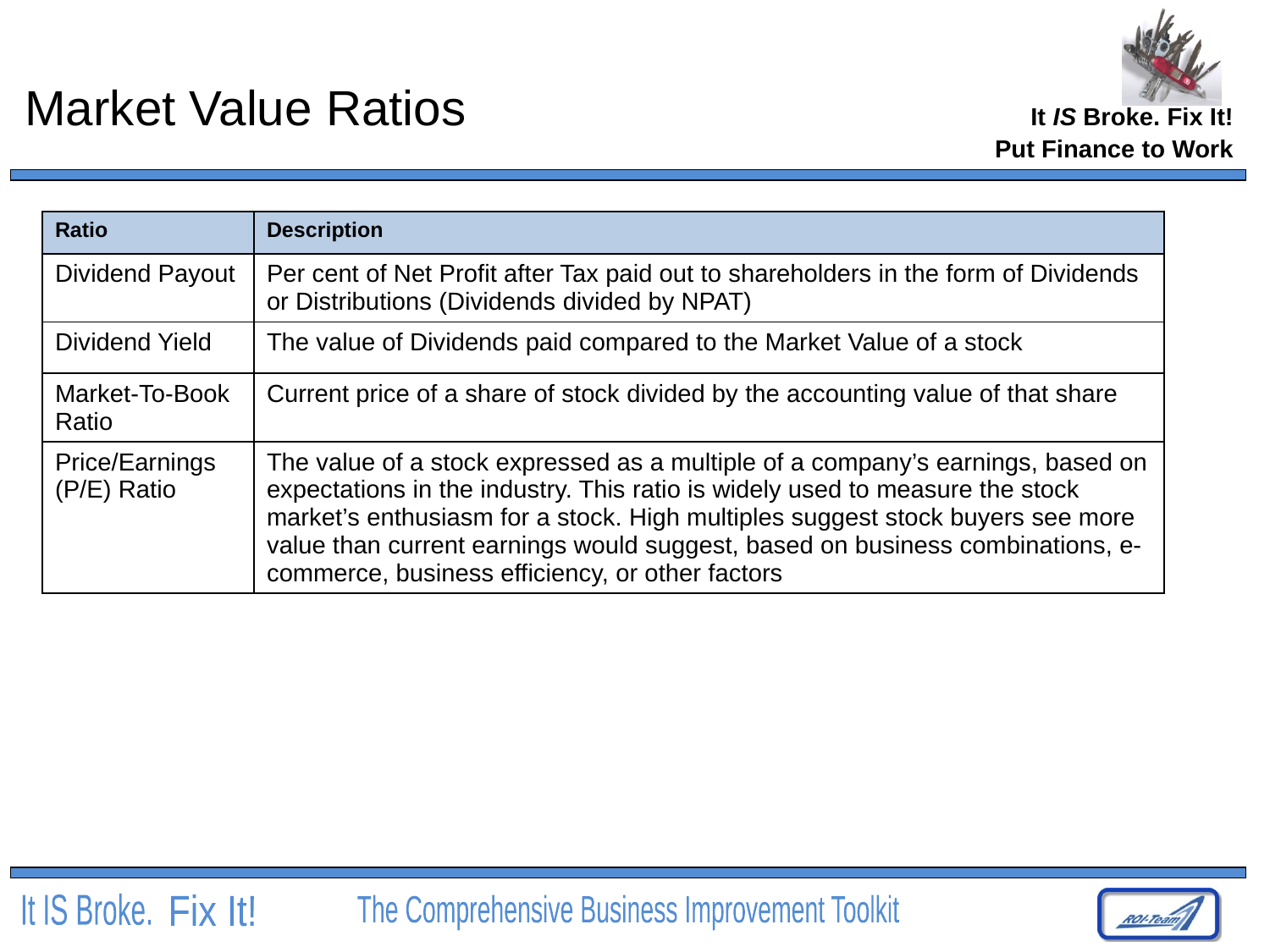

# Market Value Ratios
Put Finance to Work
| Ratio | Description |
| --- | --- |
| Dividend Payout | Per cent of Net Profit after Tax paid out to shareholders in the form of Dividends or Distributions (Dividends divided by NPAT) |
| Dividend Yield | The value of Dividends paid compared to the Market Value of a stock |
| Market-To-Book Ratio | Current price of a share of stock divided by the accounting value of that share |
| Price/Earnings (P/E) Ratio | The value of a stock expressed as a multiple of a company’s earnings, based on expectations in the industry. This ratio is widely used to measure the stock market’s enthusiasm for a stock. High multiples suggest stock buyers see more value than current earnings would suggest, based on business combinations, e-commerce, business efficiency, or other factors |